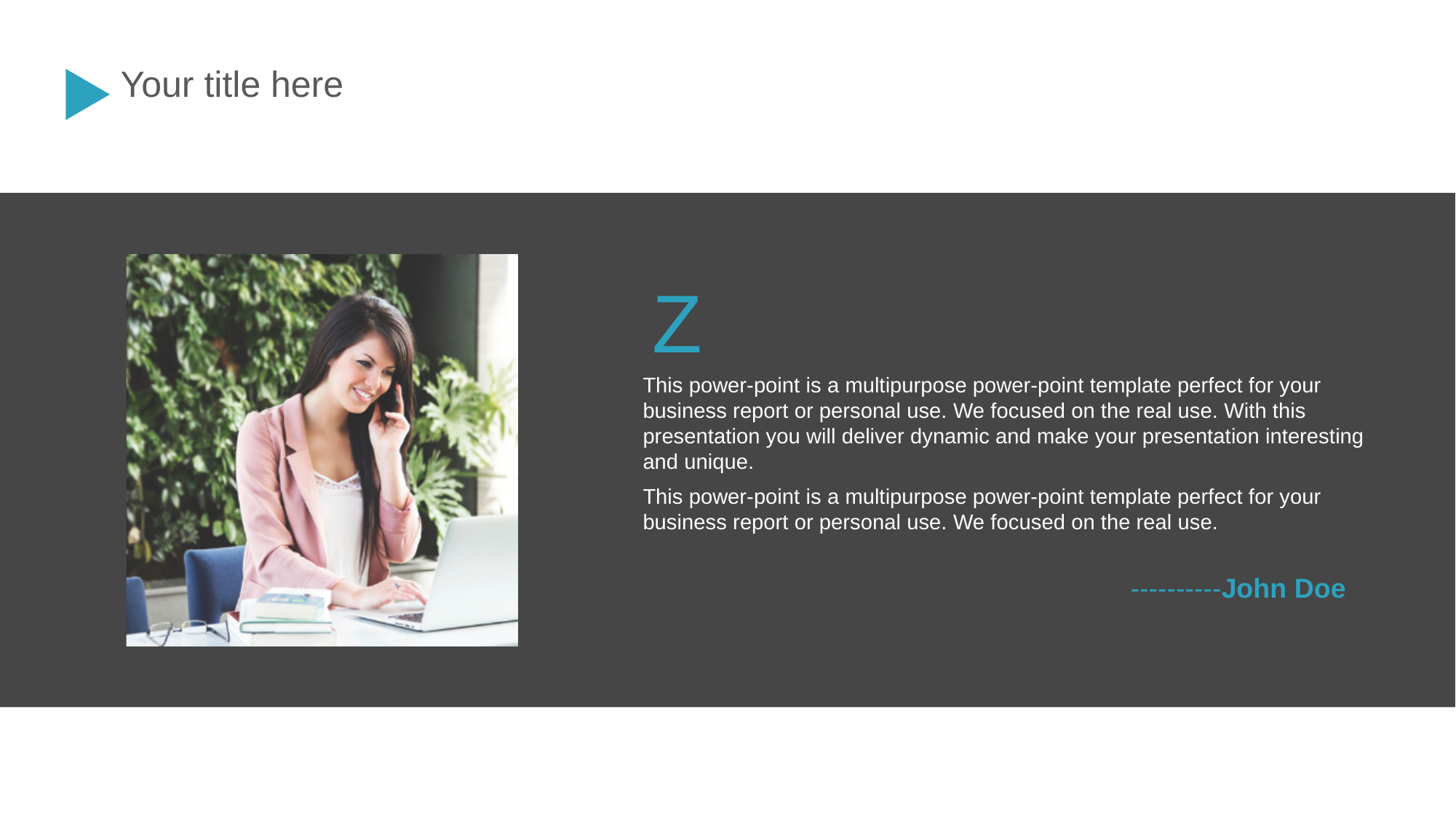

Your title here

Z
This power-point is a multipurpose power-point template perfect for your business report or personal use. We focused on the real use. With this presentation you will deliver dynamic and make your presentation interesting and unique.
This power-point is a multipurpose power-point template perfect for your business report or personal use. We focused on the real use.
----------John Doe